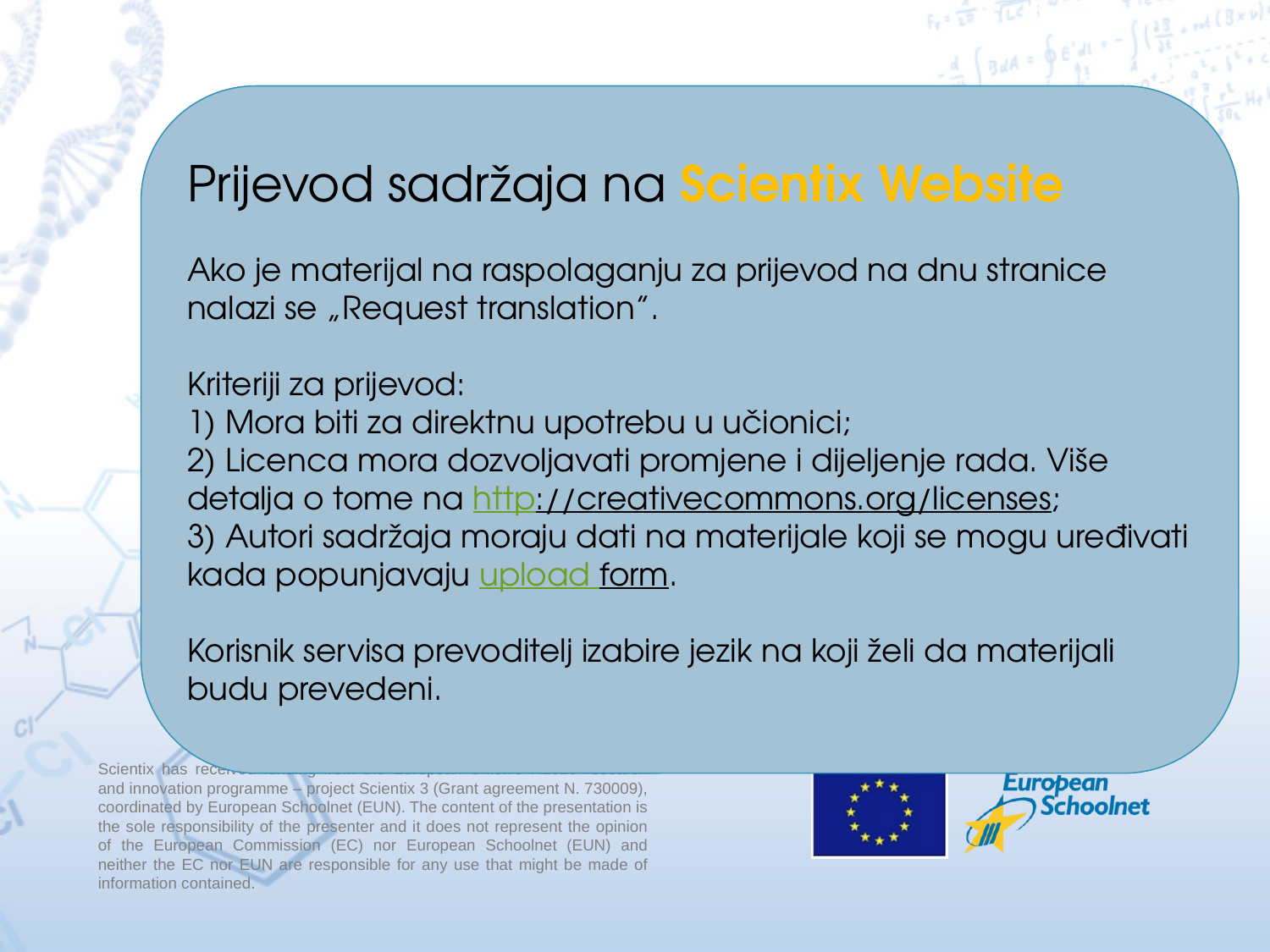

Prijevod sadržaja na Scientix Website

Ako je materijal na raspolaganju za prijevod na dnu stranice nalazi se „Request translation”.

Kriteriji za prijevod:
1) Mora biti za direktnu upotrebu u učionici;
2) Licenca mora dozvoljavati promjene i dijeljenje rada. Više detalja o tome na http://creativecommons.org/licenses;
3) Autori sadržaja moraju dati na materijale koji se mogu uređivati kada popunjavaju upload form.

Korisnik servisa prevoditelj izabire jezik na koji želi da materijali budu prevedeni.